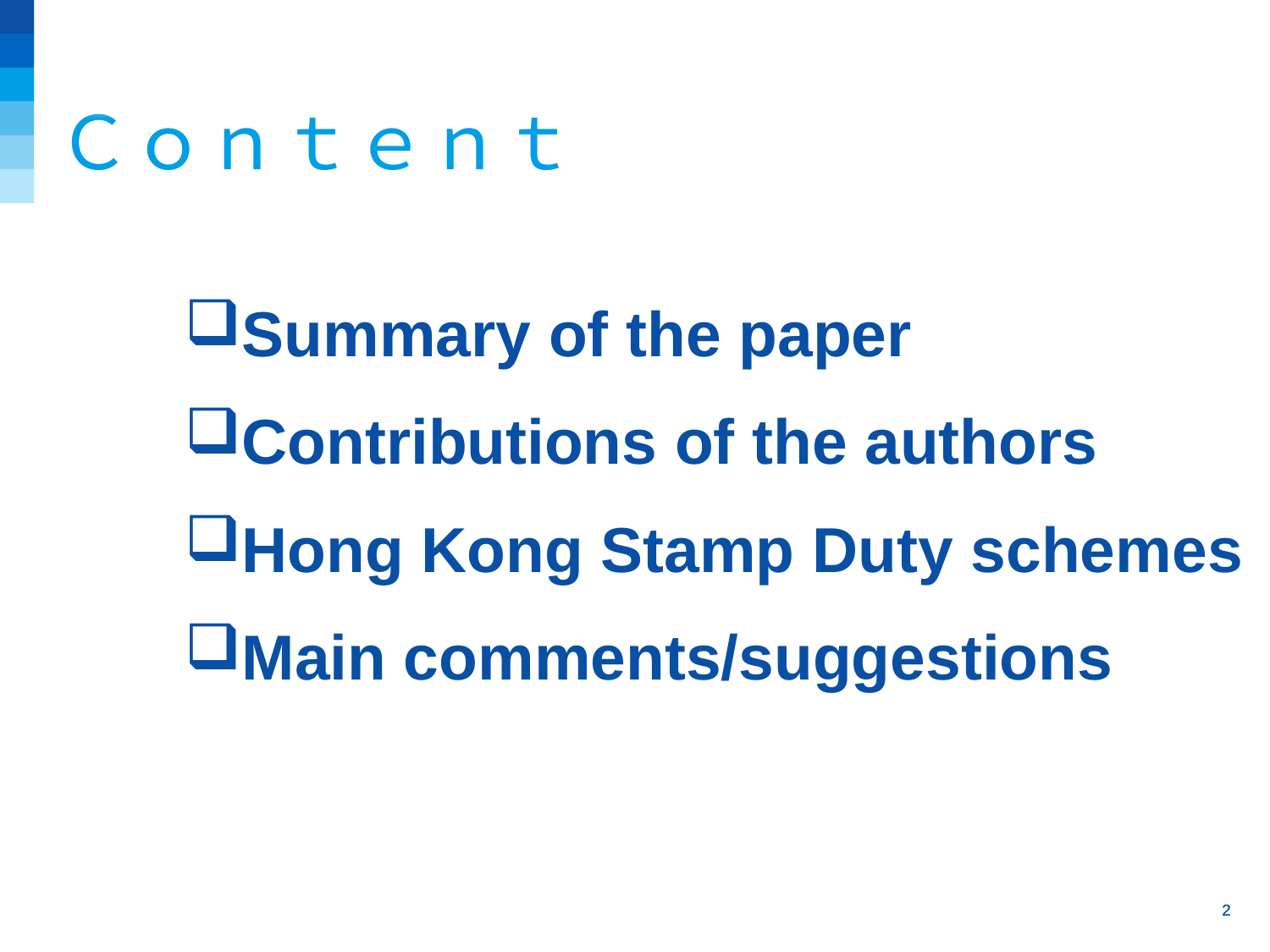

Ｃｏｎｔｅｎｔ

Summary of the paper
Contributions of the authors
Hong Kong Stamp Duty schemes
Main comments/suggestions

2
2